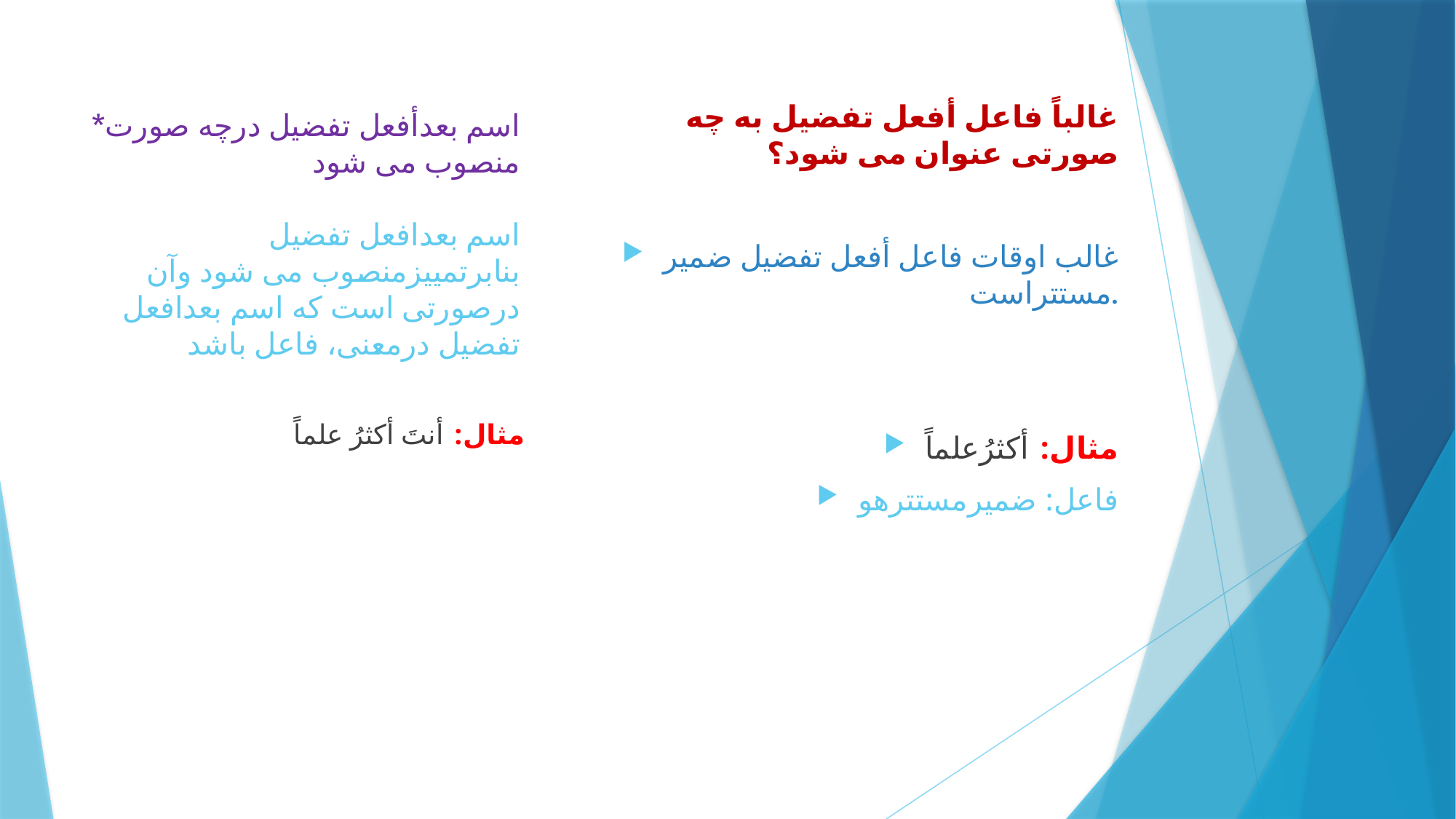

# *اسم بعدأفعل تفضیل درچه صورت منصوب می شود اسم بعدافعل تفضیل بنابرتمییزمنصوب می شود وآن درصورتی است که اسم بعدافعل تفضیل درمعنی، فاعل باشد
غالباً فاعل أفعل تفضیل به چه صورتی عنوان می شود؟

غالب اوقات فاعل أفعل تفضیل ضمیر مستتراست.

مثال: أکثرُعلماً
فاعل: ضمیرمستترهو

مثال: أنتَ أکثرُ علماً